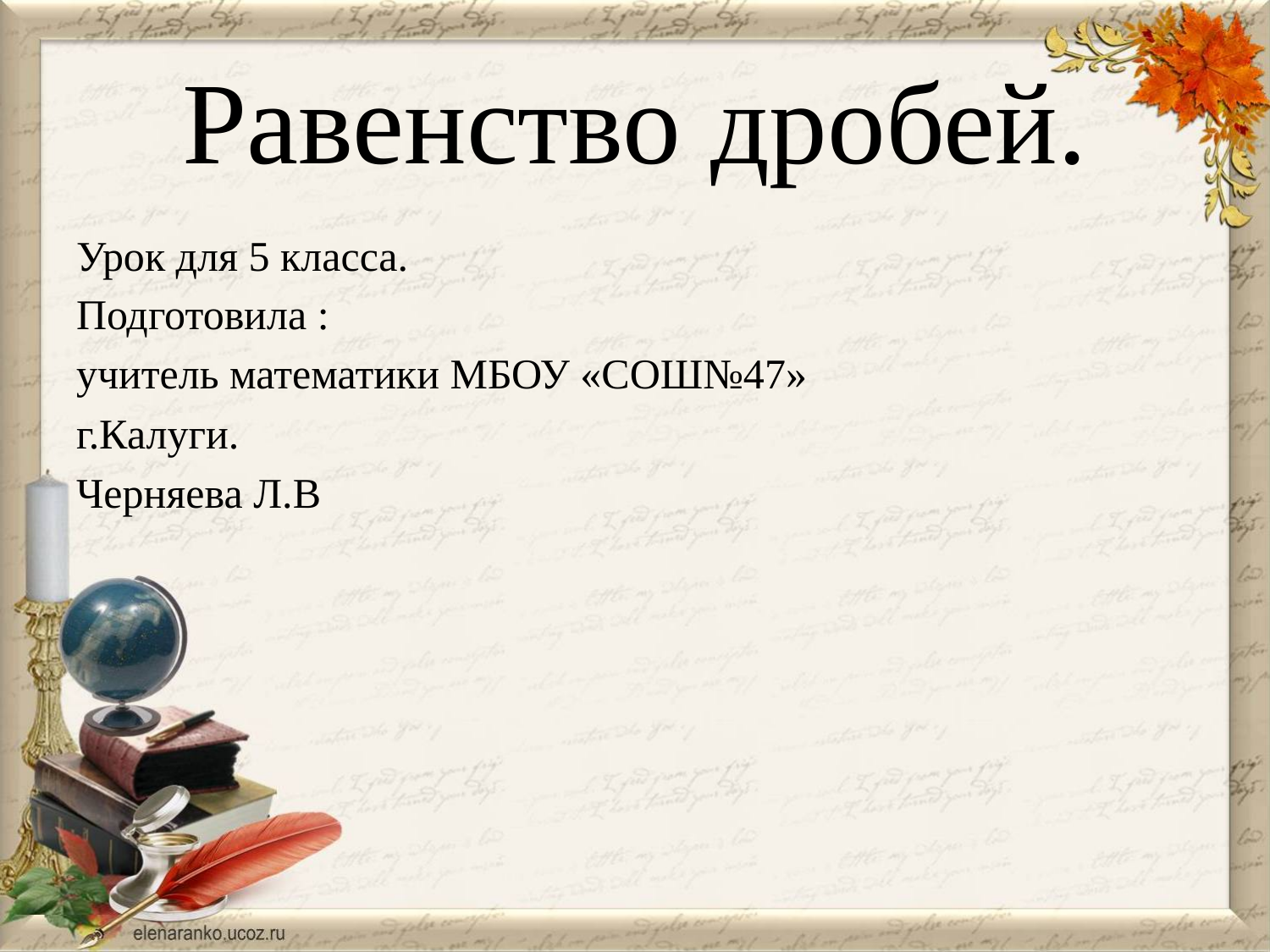

# Равенство дробей.
Урок для 5 класса.
Подготовила :
учитель математики МБОУ «СОШ№47»
г.Калуги.
Черняева Л.В